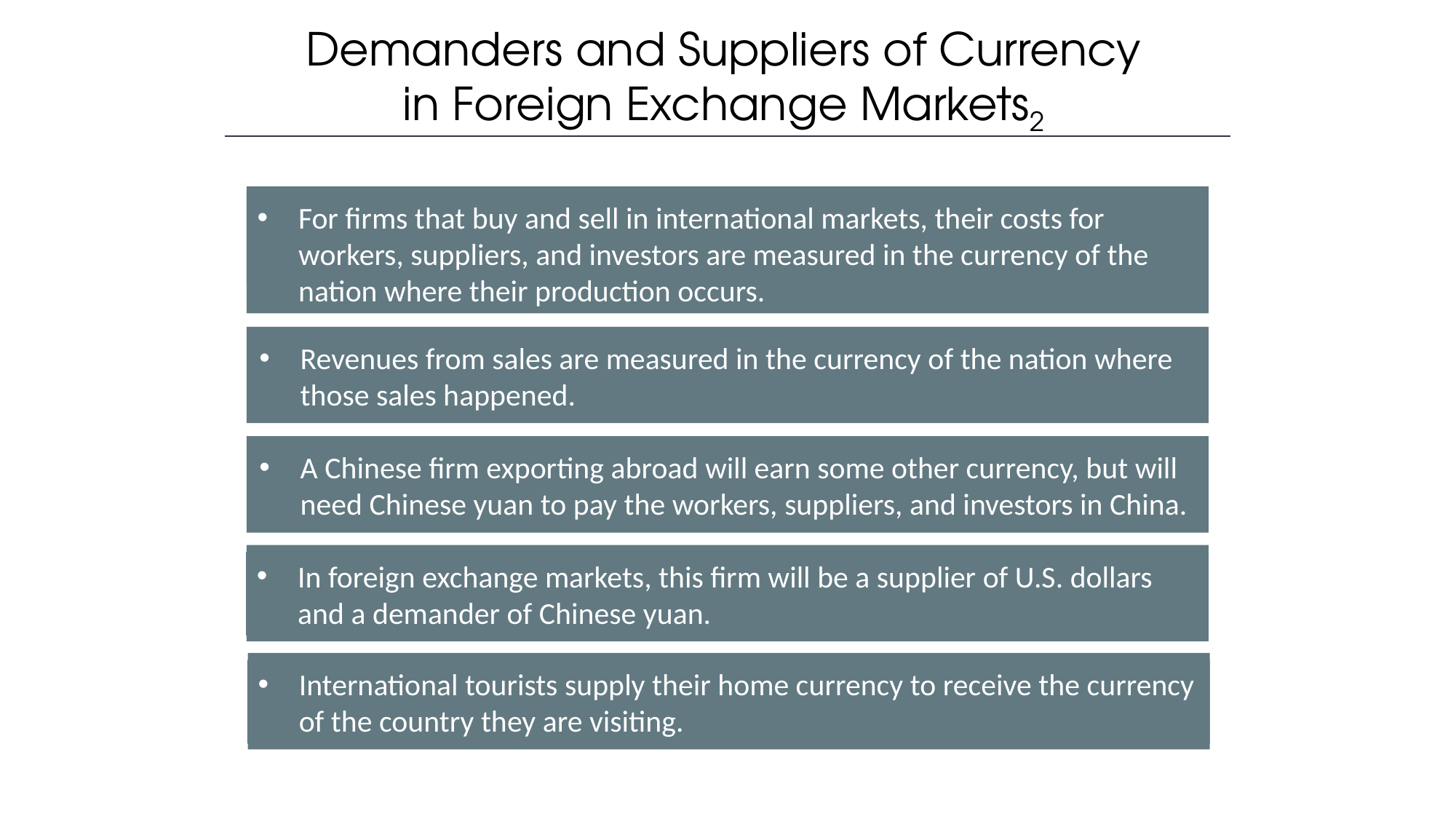

Demanders and Suppliers of Currency
in Foreign Exchange Markets2

For firms that buy and sell in international markets, their costs for workers, suppliers, and investors are measured in the currency of the nation where their production occurs.

Revenues from sales are measured in the currency of the nation where those sales happened.

A Chinese firm exporting abroad will earn some other currency, but will need Chinese yuan to pay the workers, suppliers, and investors in China.

In foreign exchange markets, this firm will be a supplier of U.S. dollars and a demander of Chinese yuan.

International tourists supply their home currency to receive the currency of the country they are visiting.